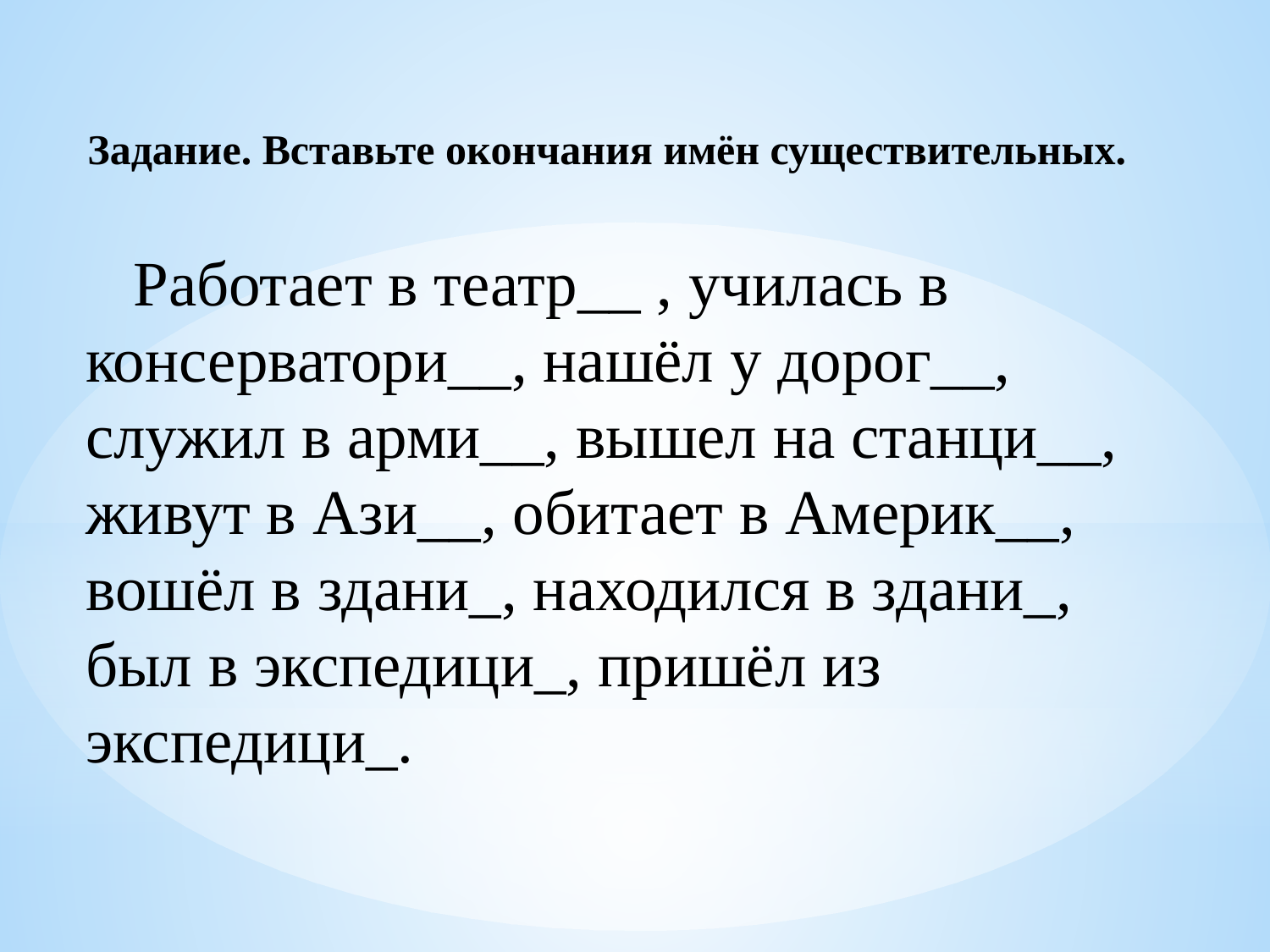

Задание. Вставьте окончания имён существительных.
   Работает в театр__ , училась в консерватори__, нашёл у дорог__, служил в арми__, вышел на станци__, живут в Ази__, обитает в Америк__, вошёл в здани_, находился в здани_, был в экспедици_, пришёл из экспедици_.